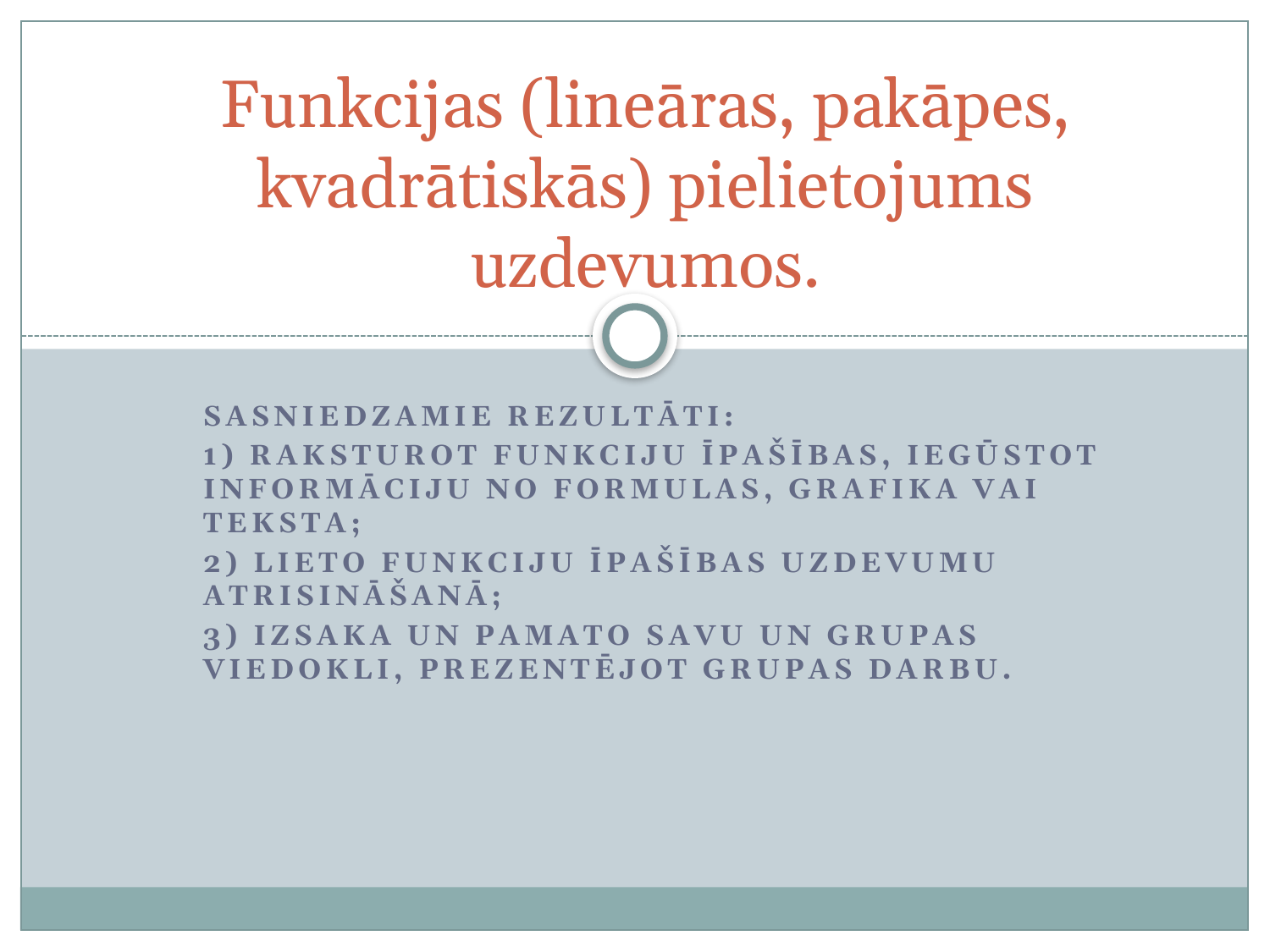

# Funkcijas (lineāras, pakāpes, kvadrātiskās) pielietojums uzdevumos.
Sasniedzamie Rezultāti:
1) raksturot funkciju īpašības, iegūstot informāciju no formulas, grafika vai teksta;
2) Lieto funkciju īpašības uzdevumu atrisināšanā;
3) Izsaka un pamato savu un grupas viedokli, prezentējot grupas darbu.